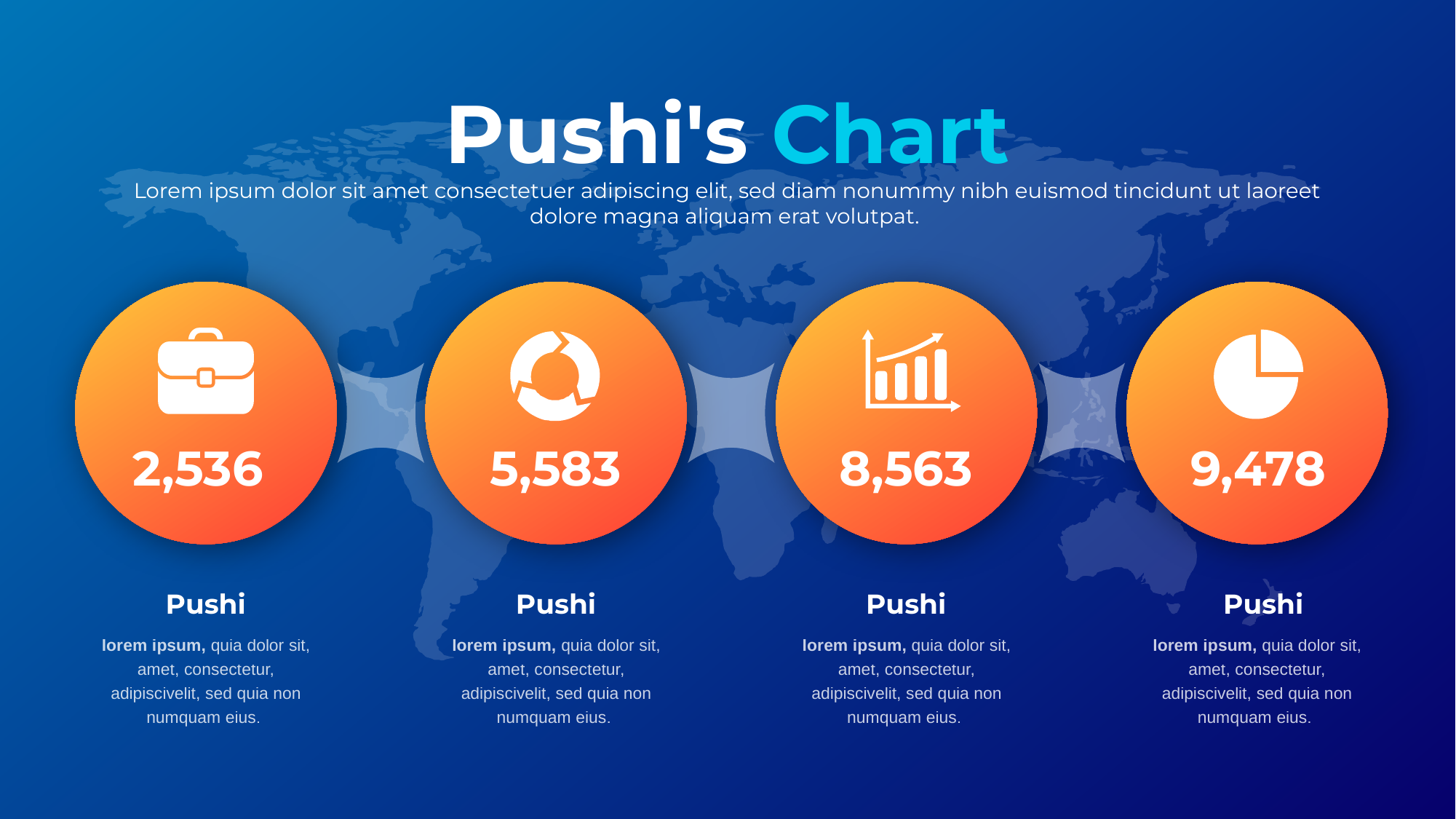

Pushi's Chart

Lorem ipsum dolor sit amet consectetuer adipiscing elit, sed diam nonummy nibh euismod tincidunt ut laoreet dolore magna aliquam erat volutpat.

2,536
5,583
8,563
9,478
Pushi
Pushi
Pushi
Pushi
lorem ipsum, quia dolor sit, amet, consectetur, adipiscivelit, sed quia non numquam eius.
lorem ipsum, quia dolor sit, amet, consectetur, adipiscivelit, sed quia non numquam eius.
lorem ipsum, quia dolor sit, amet, consectetur, adipiscivelit, sed quia non numquam eius.
lorem ipsum, quia dolor sit, amet, consectetur, adipiscivelit, sed quia non numquam eius.